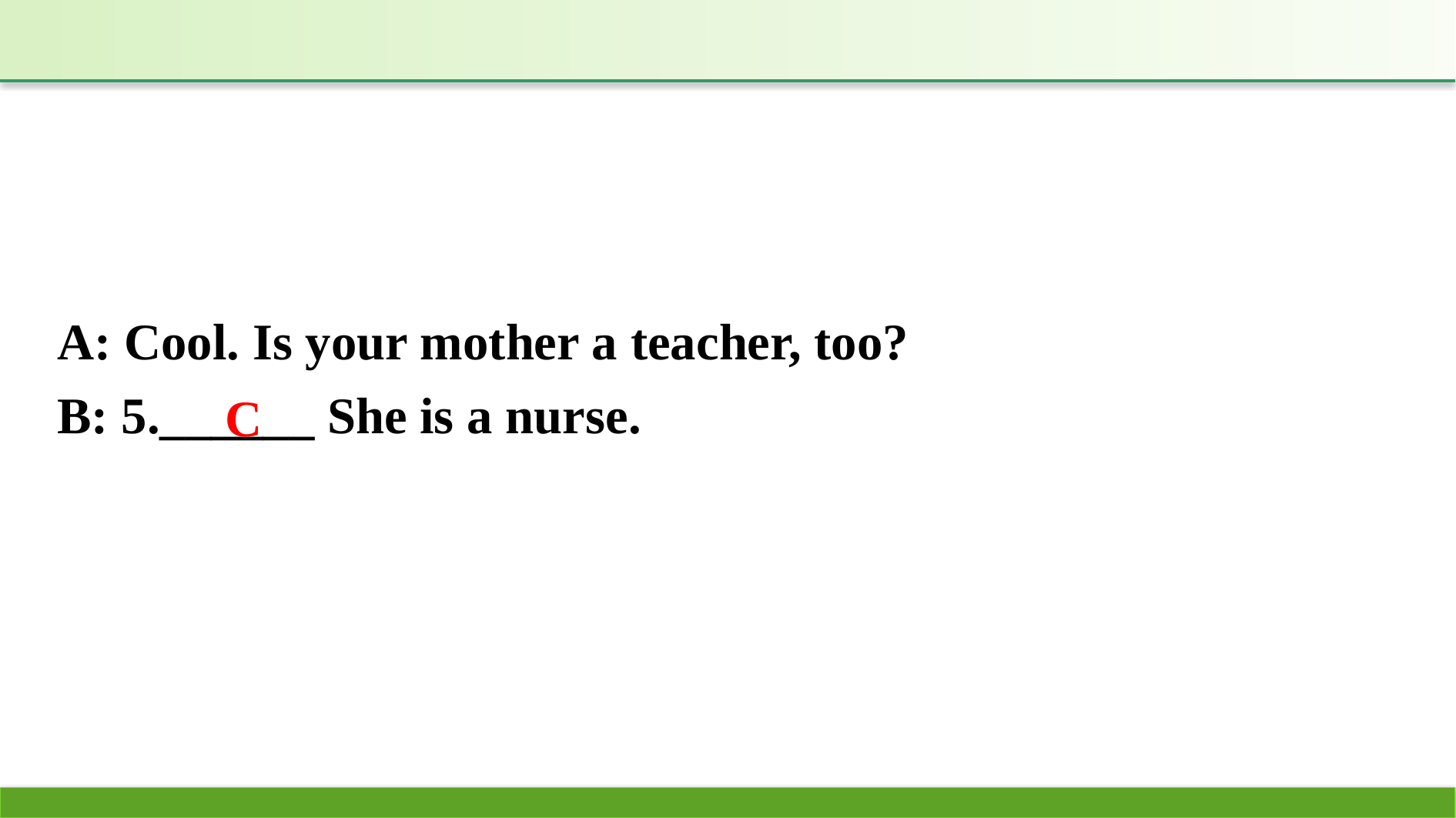

A: Cool. Is your mother a teacher, too?
B: 5.______ She is a nurse.
C